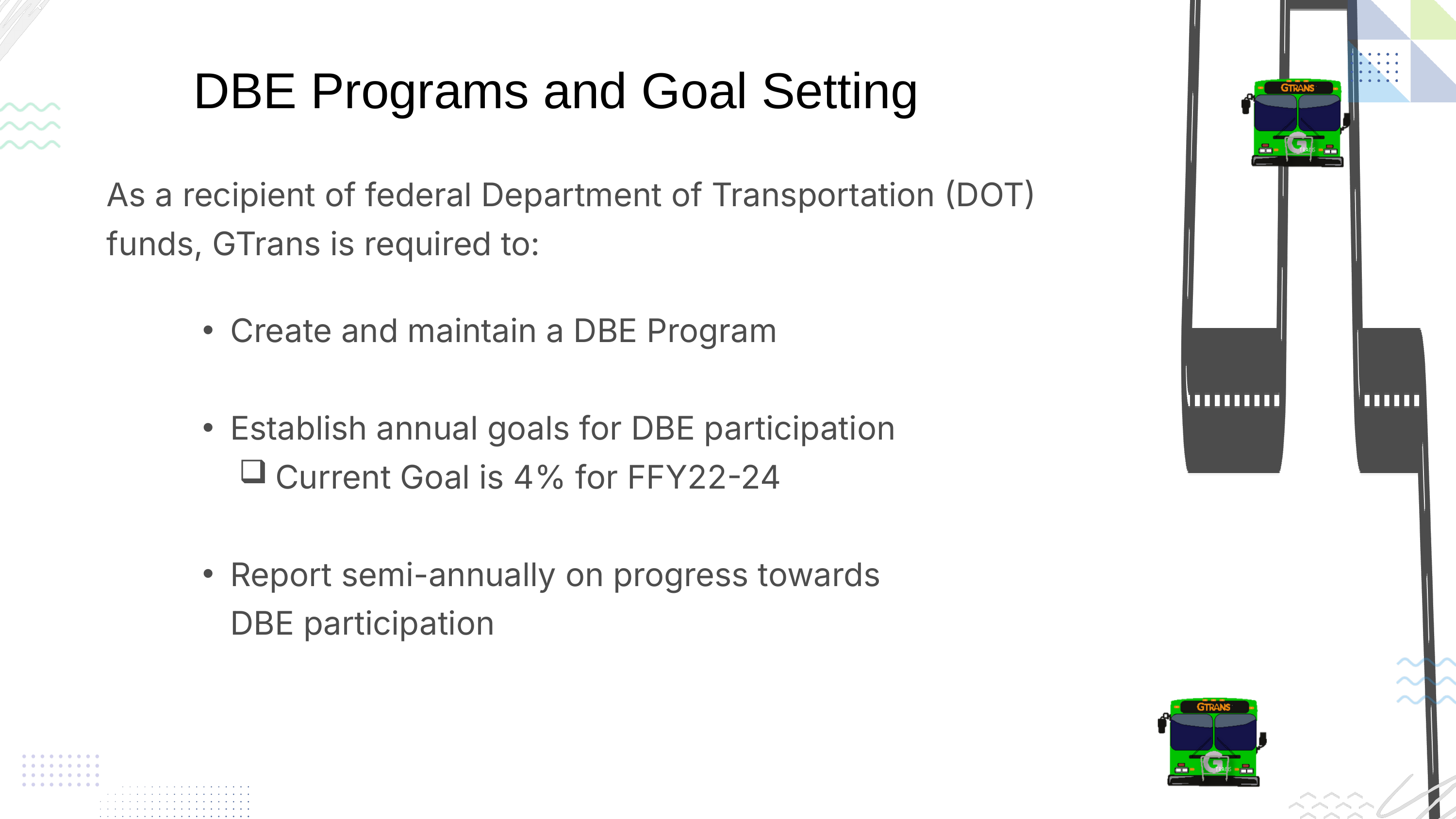

DBE Programs and Goal Setting

As a recipient of federal Department of Transportation (DOT) funds, GTrans is required to:

Create and maintain a DBE Program

Establish annual goals for DBE participation
Current Goal is 4% for FFY22-24

Report semi-annually on progress towards DBE participation